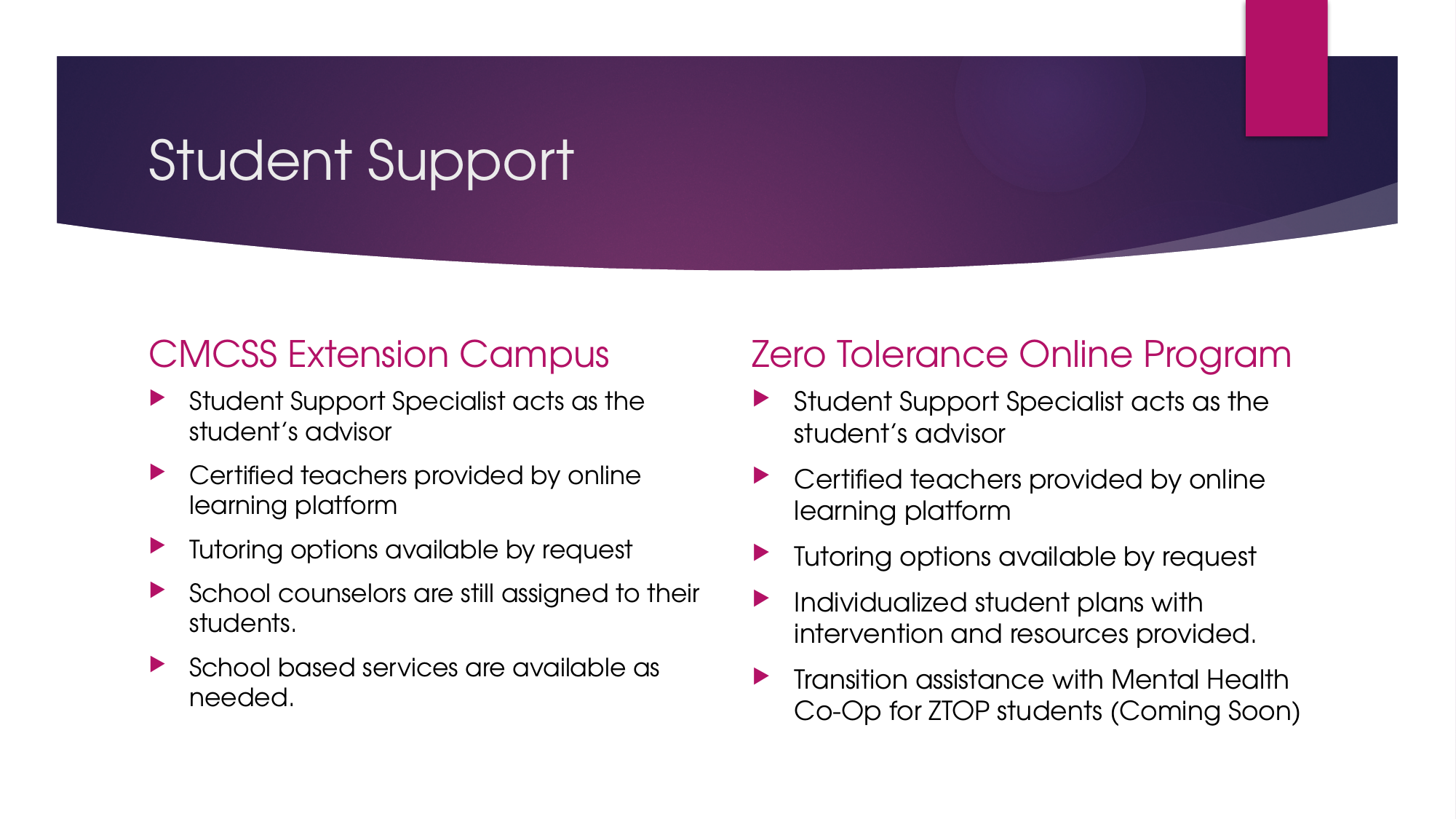

# Student Support
CMCSS Extension Campus
Zero Tolerance Online Program
Student Support Specialist acts as the student’s advisor
Certified teachers provided by online learning platform
Tutoring options available by request
School counselors are still assigned to their students.
School based services are available as needed.
Student Support Specialist acts as the student’s advisor
Certified teachers provided by online learning platform
Tutoring options available by request
Individualized student plans with intervention and resources provided.
Transition assistance with Mental Health Co-Op for ZTOP students (Coming Soon)